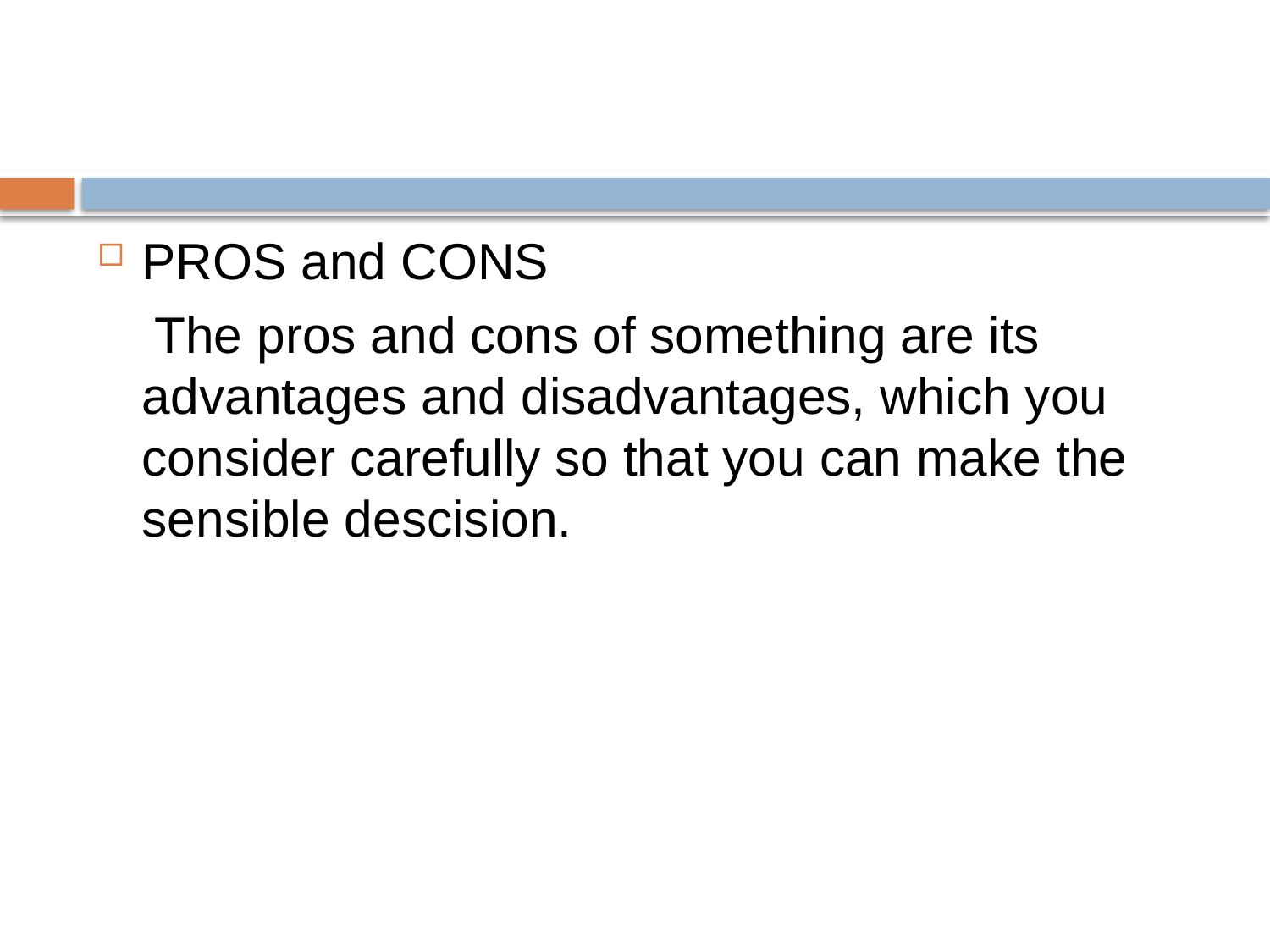

#
PROS and CONS
    The pros and cons of something are its advantages and disadvantages, which you consider carefully so that you can make the sensible descision.